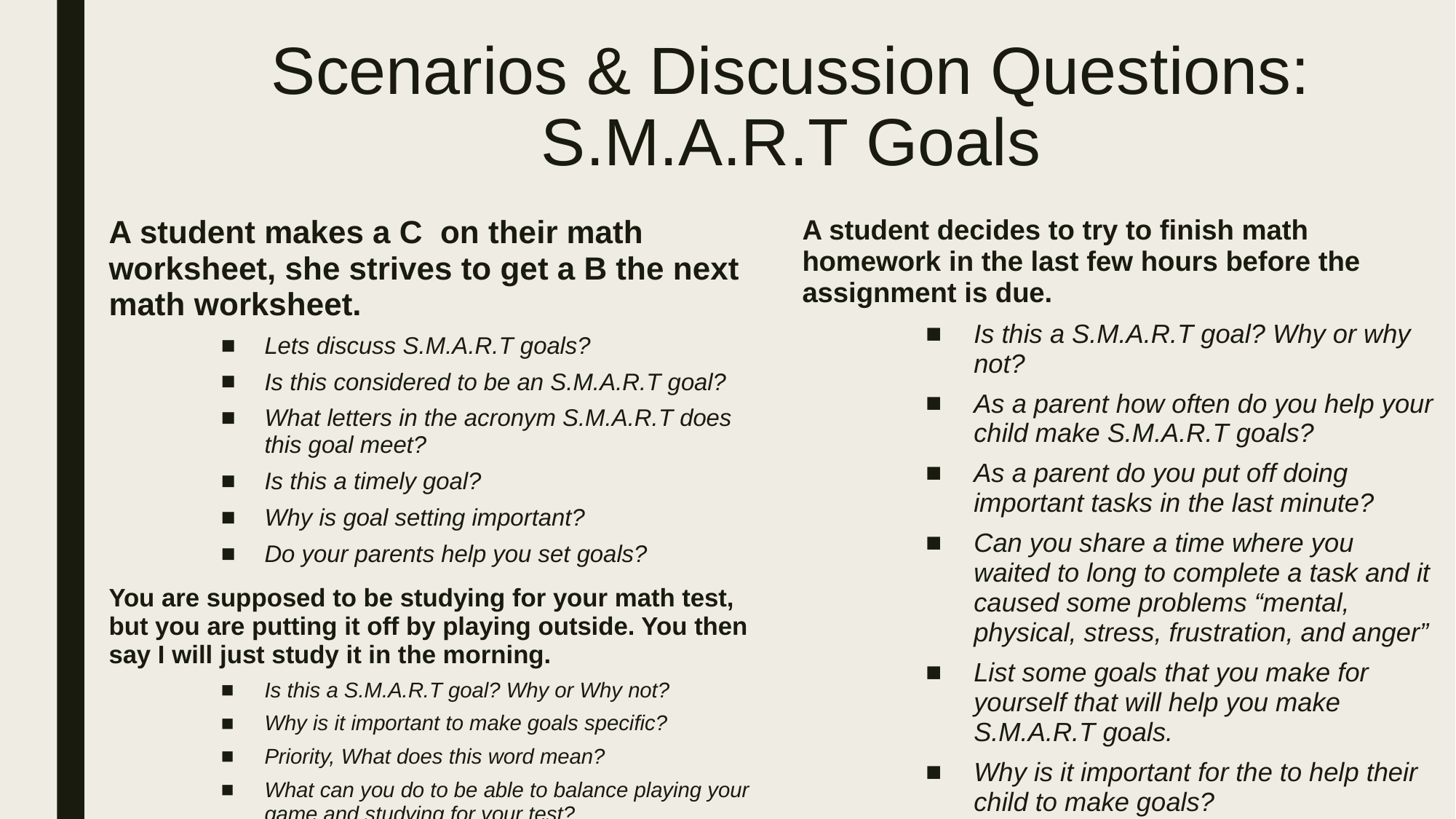

# Scenarios & Discussion Questions: S.M.A.R.T Goals
A student makes a C  on their math worksheet, she strives to get a B the next math worksheet.
Lets discuss S.M.A.R.T goals?
Is this considered to be an S.M.A.R.T goal?
What letters in the acronym S.M.A.R.T does this goal meet?
Is this a timely goal?
Why is goal setting important?
Do your parents help you set goals?
You are supposed to be studying for your math test, but you are putting it off by playing outside. You then say I will just study it in the morning.
Is this a S.M.A.R.T goal? Why or Why not?
Why is it important to make goals specific?
Priority, What does this word mean?
What can you do to be able to balance playing your game and studying for your test?

A student decides to try to finish math homework in the last few hours before the assignment is due.
Is this a S.M.A.R.T goal? Why or why not?
As a parent how often do you help your child make S.M.A.R.T goals?
As a parent do you put off doing important tasks in the last minute?
Can you share a time where you waited to long to complete a task and it caused some problems “mental, physical, stress, frustration, and anger”
List some goals that you make for yourself that will help you make S.M.A.R.T goals.
Why is it important for the to help their child to make goals?